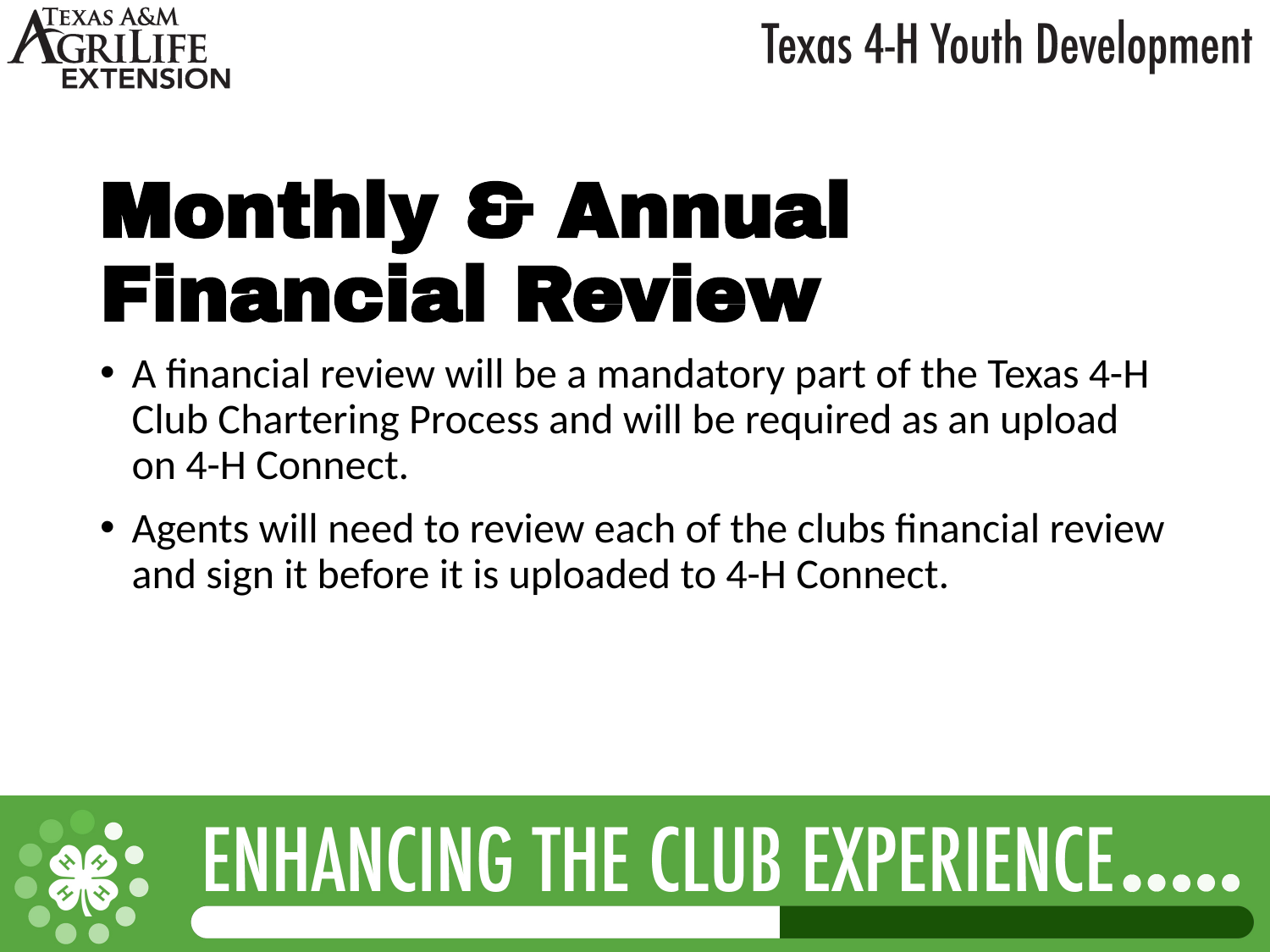

# Monthly & Annual Financial Review
A financial review will be a mandatory part of the Texas 4-H Club Chartering Process and will be required as an upload on 4-H Connect.
Agents will need to review each of the clubs financial review and sign it before it is uploaded to 4-H Connect.